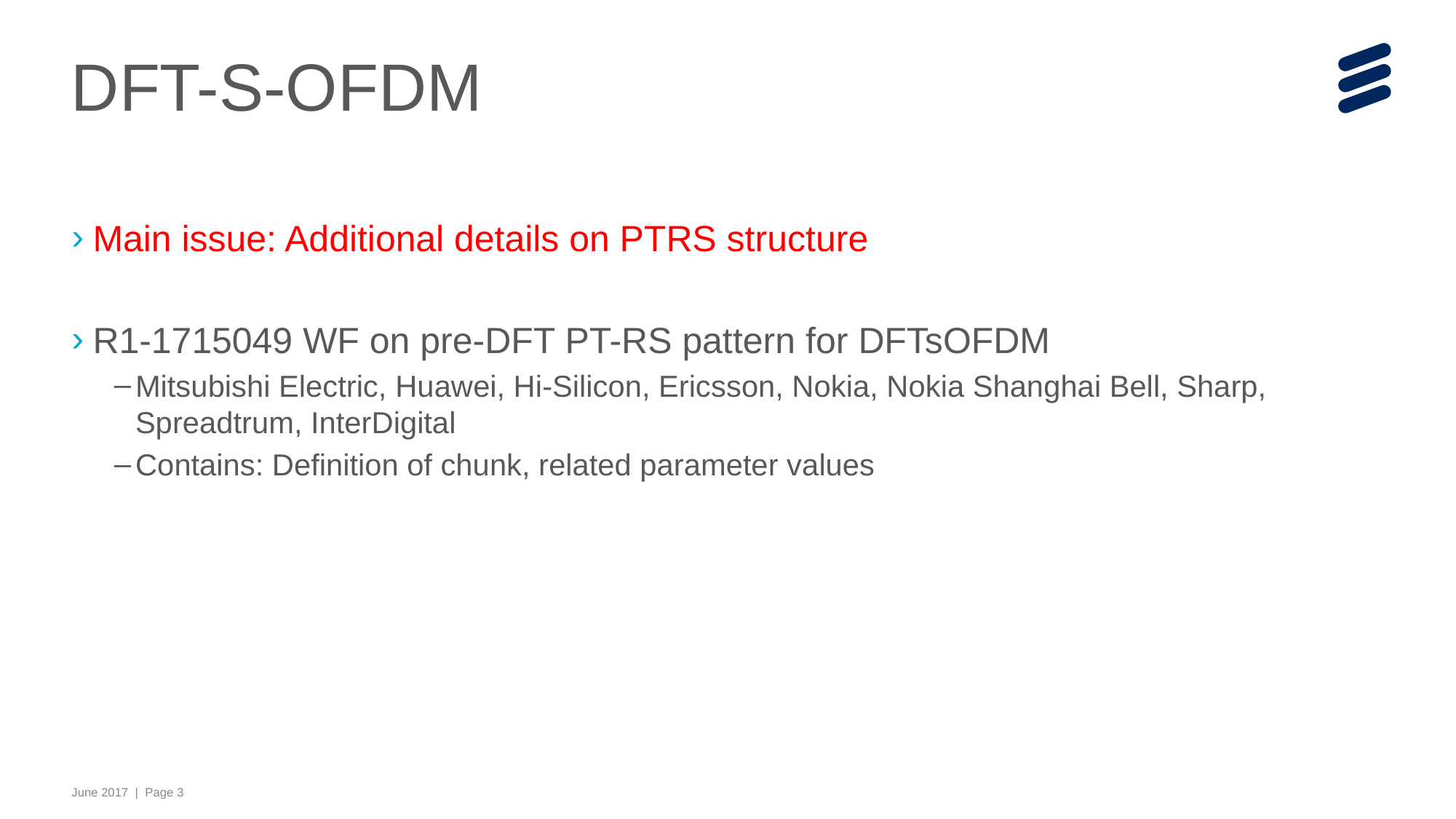

# DFT-S-OFDM
Main issue: Additional details on PTRS structure

R1-1715049 WF on pre-DFT PT-RS pattern for DFTsOFDM
Mitsubishi Electric, Huawei, Hi-Silicon, Ericsson, Nokia, Nokia Shanghai Bell, Sharp, Spreadtrum, InterDigital
Contains: Definition of chunk, related parameter values